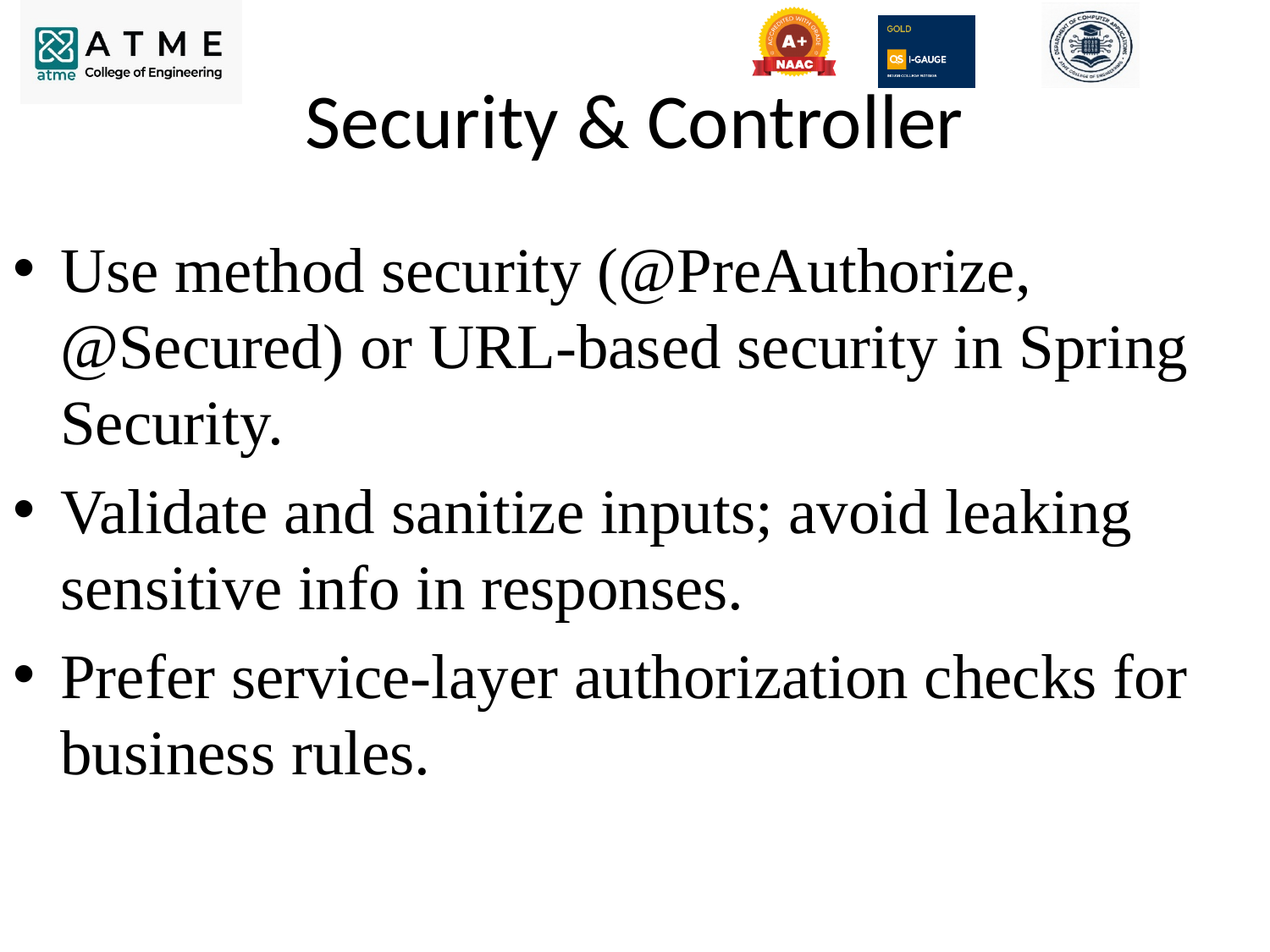

# Security & Controller
Use method security (@PreAuthorize, @Secured) or URL-based security in Spring Security.
Validate and sanitize inputs; avoid leaking sensitive info in responses.
Prefer service-layer authorization checks for business rules.